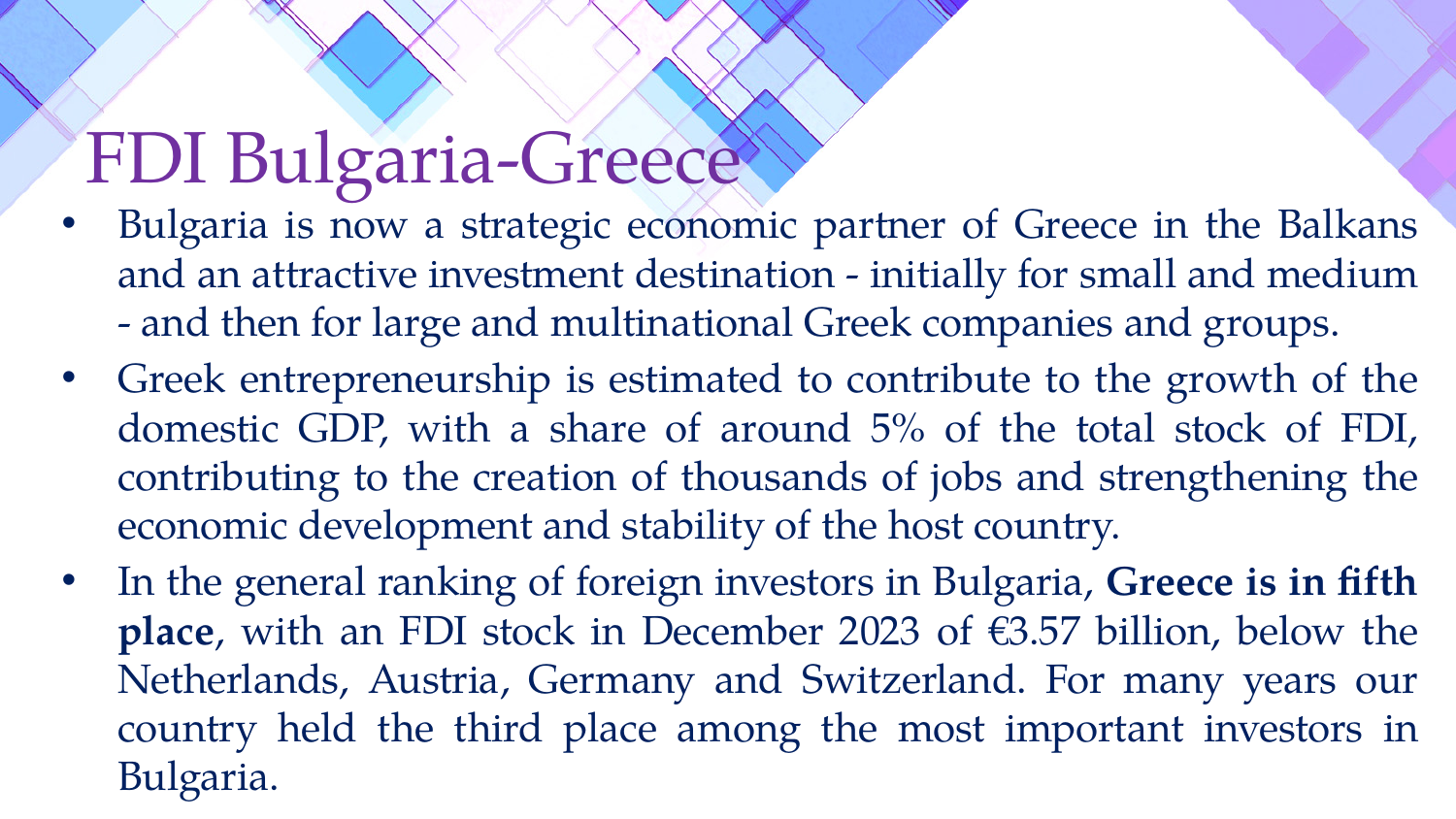

# FDI Bulgaria-Greece
Bulgaria is now a strategic economic partner of Greece in the Balkans and an attractive investment destination - initially for small and medium - and then for large and multinational Greek companies and groups.
Greek entrepreneurship is estimated to contribute to the growth of the domestic GDP, with a share of around 5% of the total stock of FDI, contributing to the creation of thousands of jobs and strengthening the economic development and stability of the host country.
In the general ranking of foreign investors in Bulgaria, Greece is in fifth place, with an FDI stock in December 2023 of €3.57 billion, below the Netherlands, Austria, Germany and Switzerland. For many years our country held the third place among the most important investors in Bulgaria.